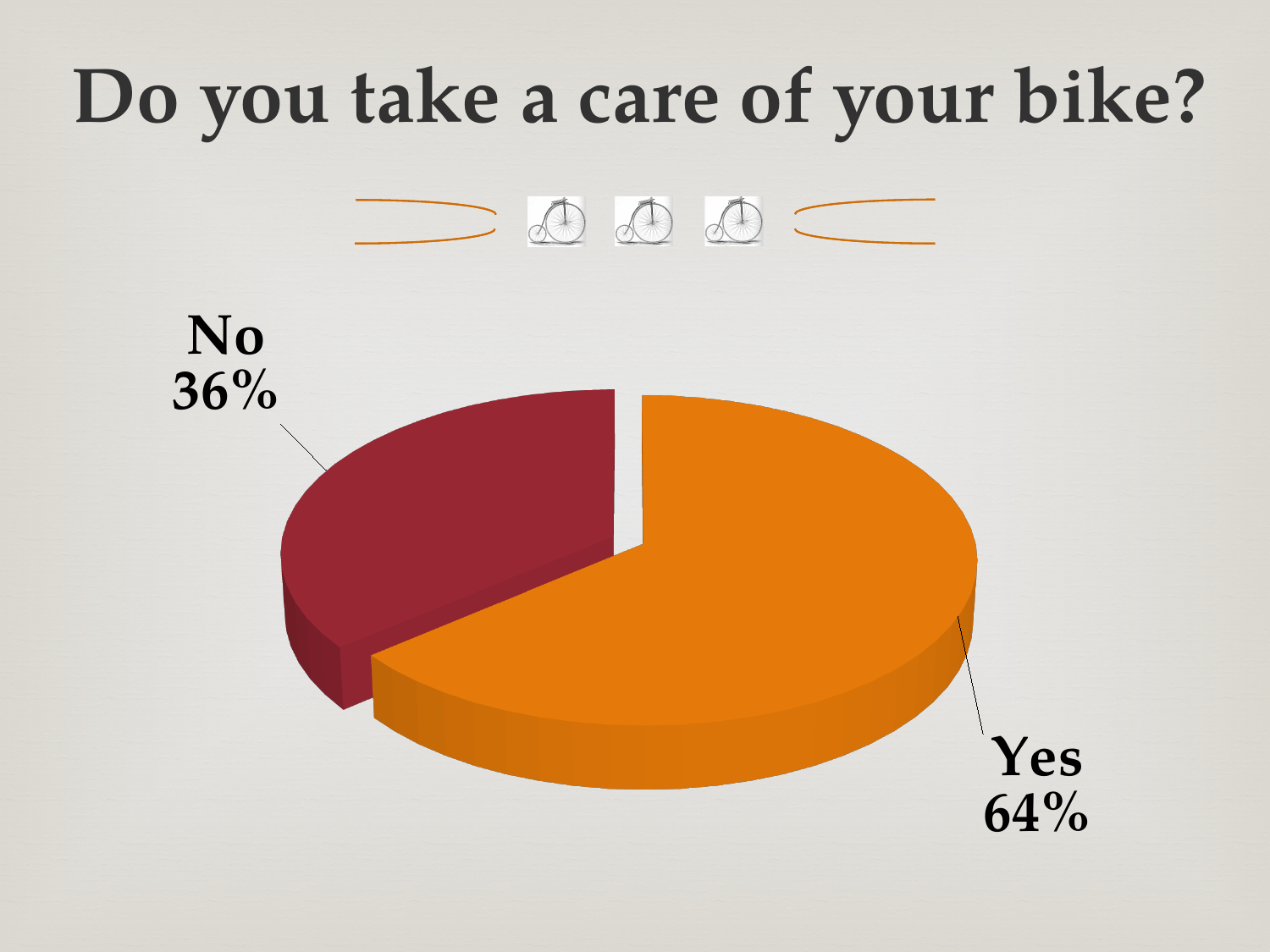

# Do you take a care of your bike?

[unsupported chart]